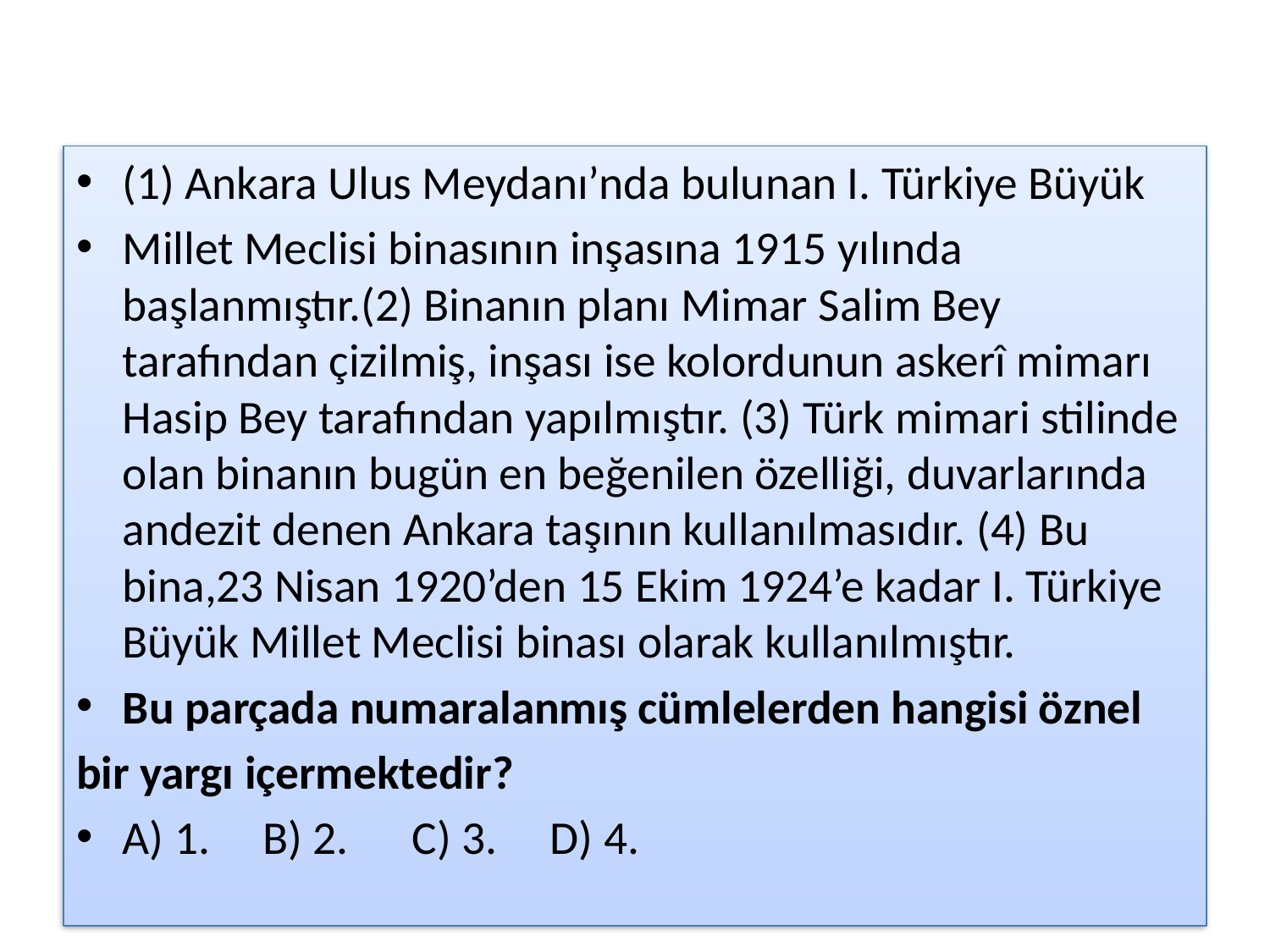

#
(1) Ankara Ulus Meydanı’nda bulunan I. Türkiye Büyük
Millet Meclisi binasının inşasına 1915 yılında başlanmıştır.(2) Binanın planı Mimar Salim Bey tarafından çizilmiş, inşası ise kolordunun askerî mimarı Hasip Bey tarafından yapılmıştır. (3) Türk mimari stilinde olan binanın bugün en beğenilen özelliği, duvarlarında andezit denen Ankara taşının kullanılmasıdır. (4) Bu bina,23 Nisan 1920’den 15 Ekim 1924’e kadar I. Türkiye Büyük Millet Meclisi binası olarak kullanılmıştır.
Bu parçada numaralanmış cümlelerden hangisi öznel
bir yargı içermektedir?
A) 1.     B) 2.      C) 3.     D) 4.